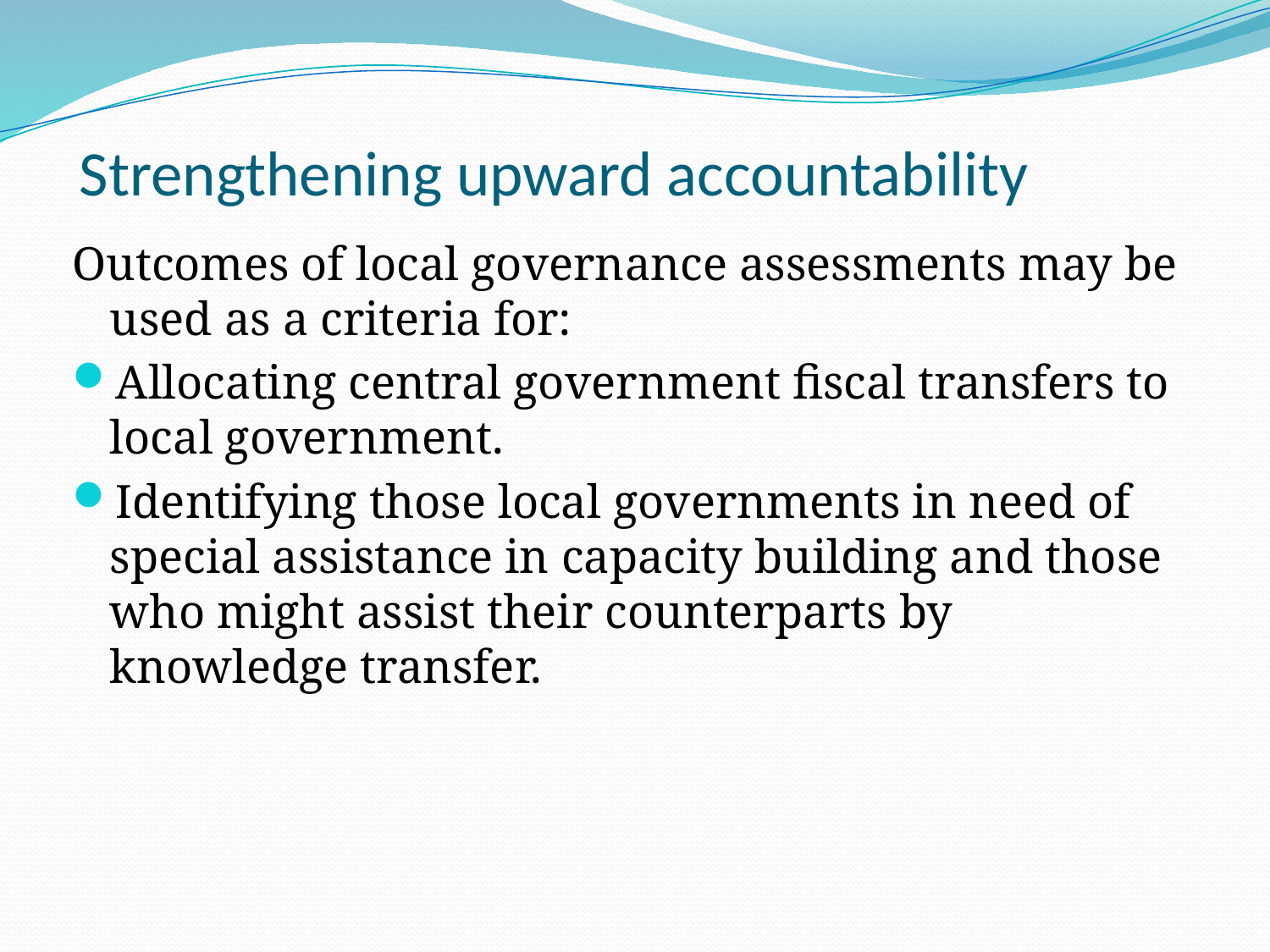

# Strengthening upward accountability
Outcomes of local governance assessments may be used as a criteria for:
Allocating central government fiscal transfers to local government.
Identifying those local governments in need of special assistance in capacity building and those who might assist their counterparts by knowledge transfer.